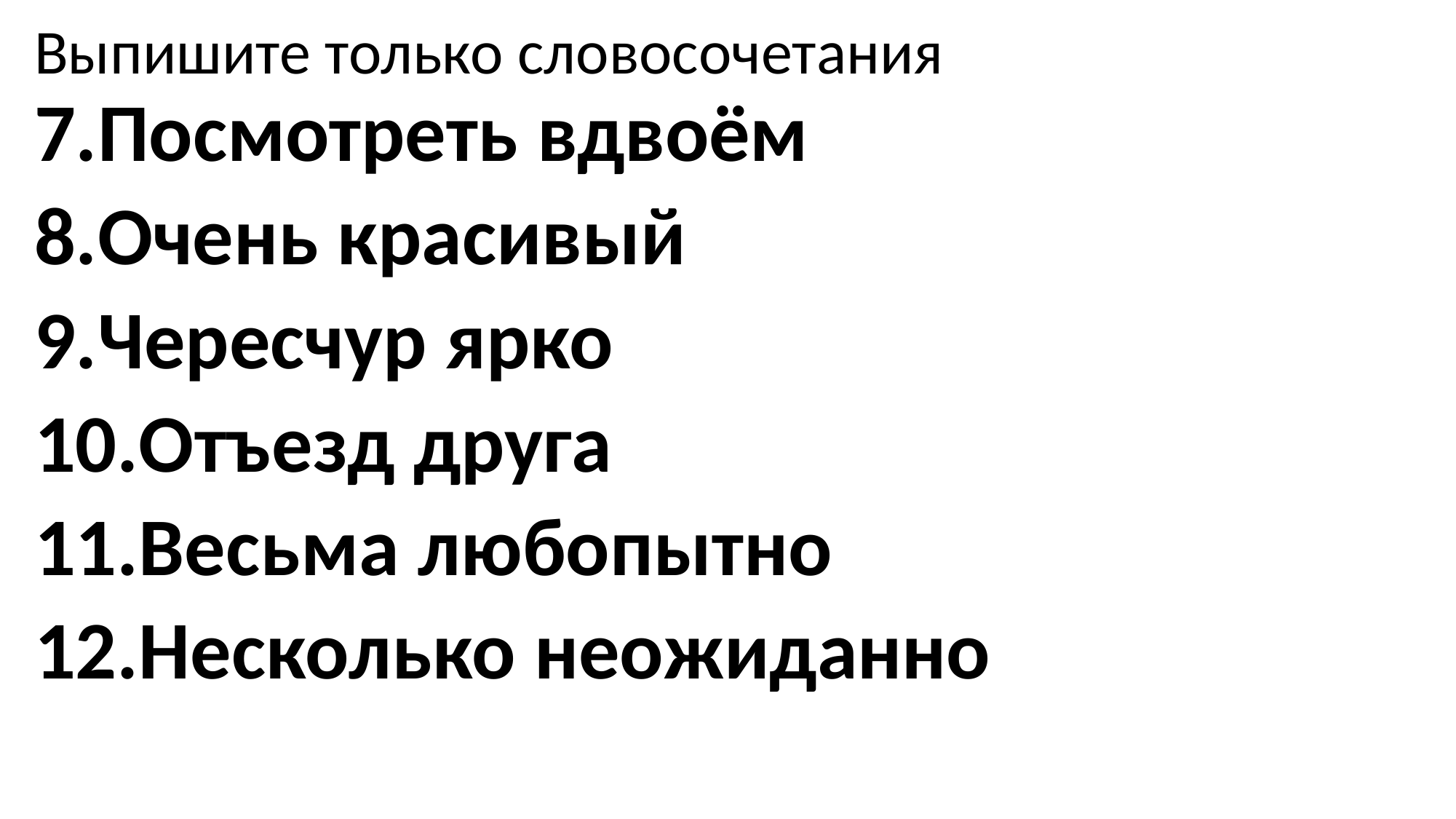

# Выпишите только словосочетания
7.Посмотреть вдвоём
8.Очень красивый
9.Чересчур ярко
10.Отъезд друга
11.Весьма любопытно
12.Несколько неожиданно